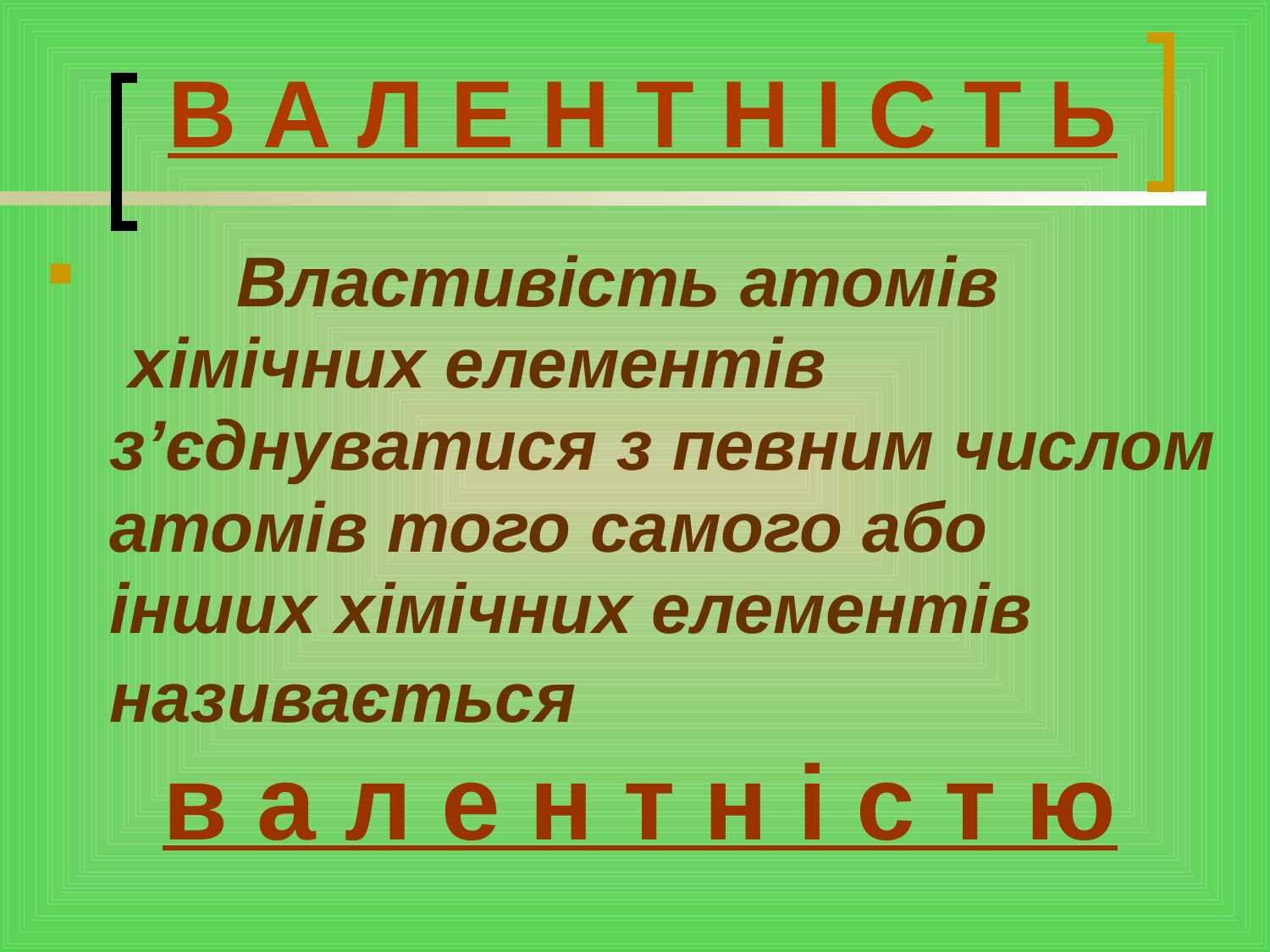

# В А Л Е Н Т Н І С Т Ь
	Властивість атомів
	 хімічних елементів
	з’єднуватися з певним числом
	атомів того самого або
	інших хімічних елементів
	називається
в а л е н т н і с т ю